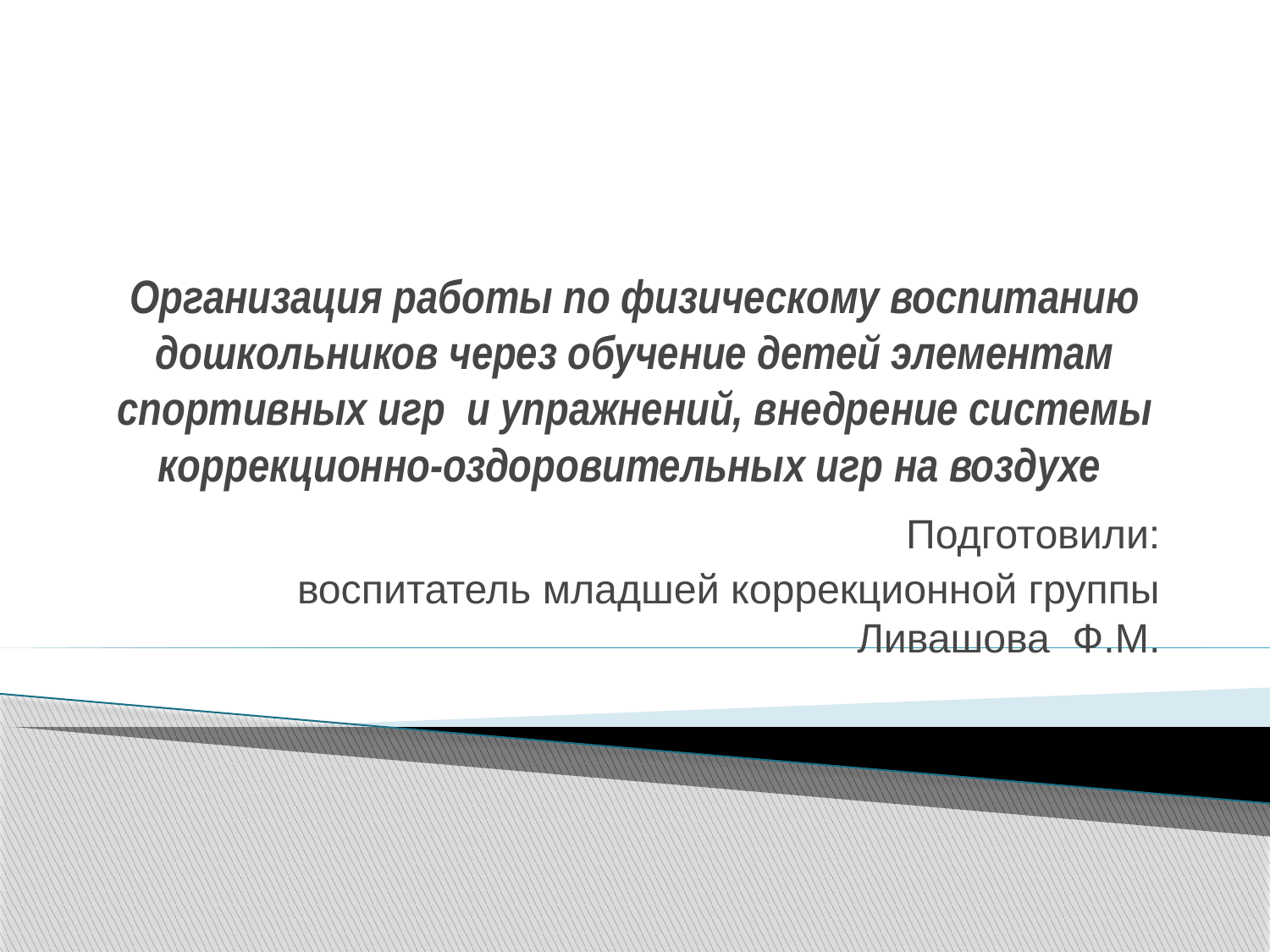

# Организация работы по физическому воспитанию дошкольников через обучение детей элементам спортивных игр  и упражнений, внедрение системы коррекционно-оздоровительных игр на воздухе
Подготовили:
 воспитатель младшей коррекционной группы Ливашова  Ф.М.